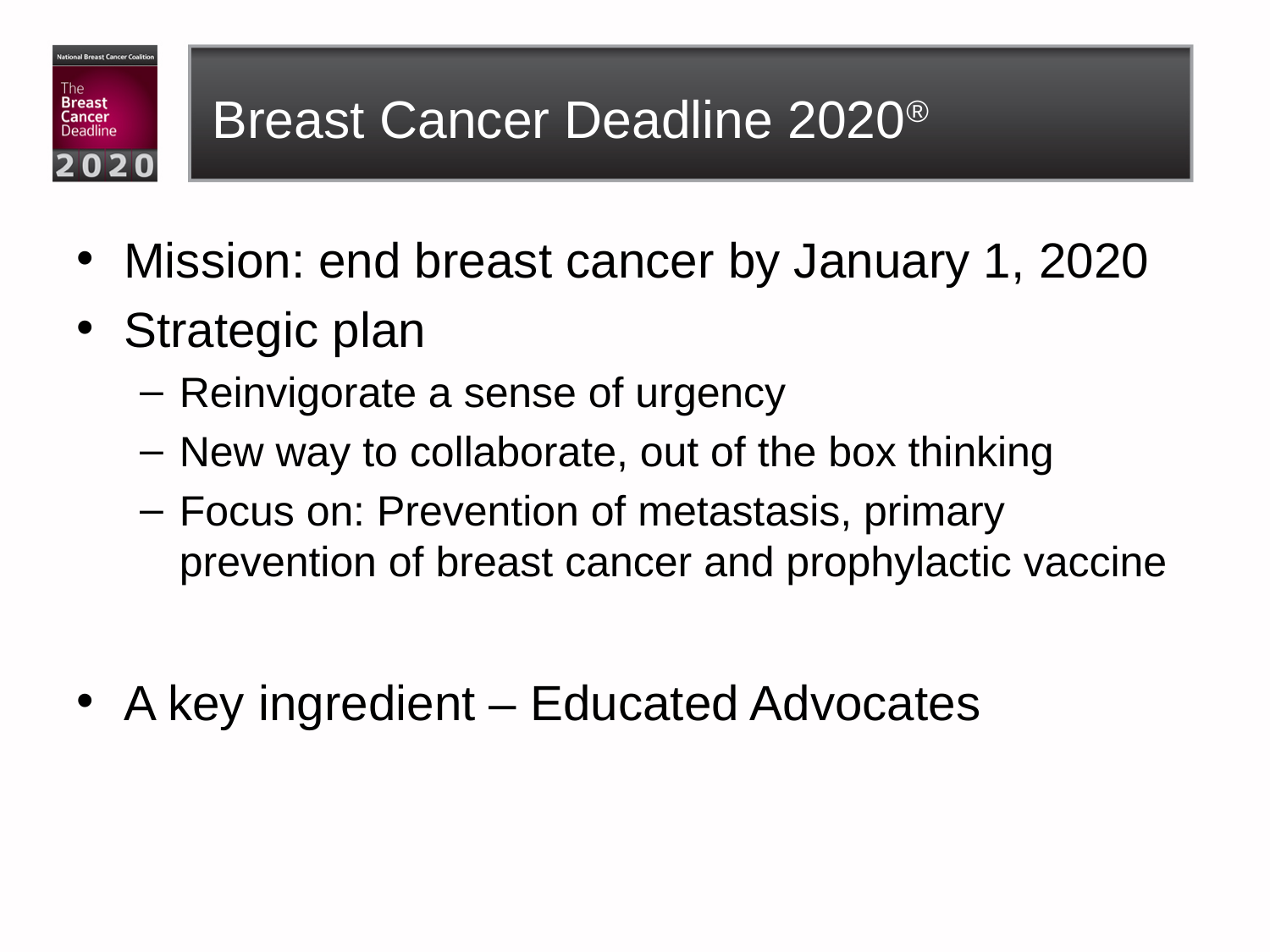

# Breast Cancer Deadline 2020®
Mission: end breast cancer by January 1, 2020
Strategic plan
Reinvigorate a sense of urgency
New way to collaborate, out of the box thinking
Focus on: Prevention of metastasis, primary prevention of breast cancer and prophylactic vaccine

A key ingredient – Educated Advocates